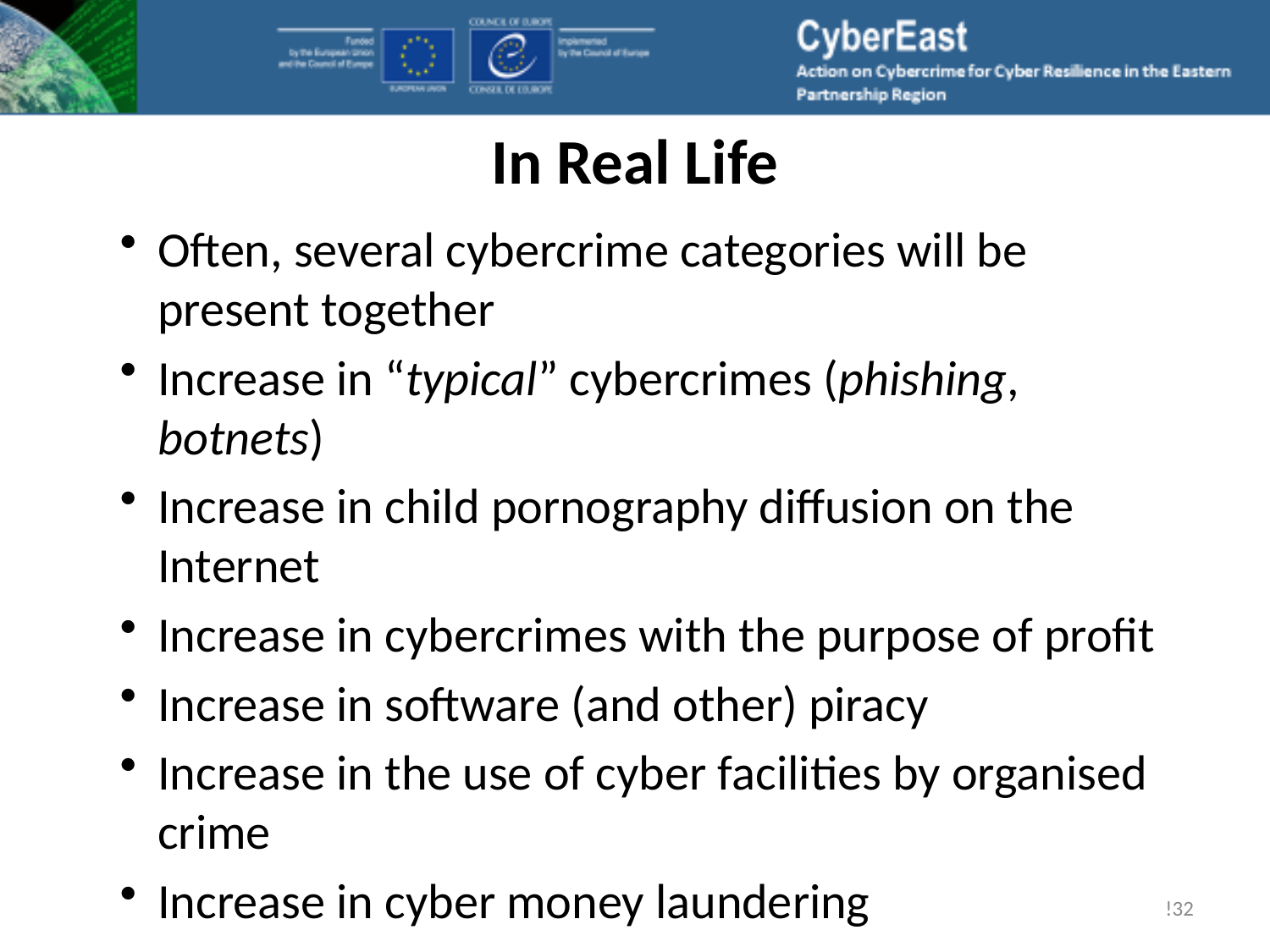

# In Real Life
Often, several cybercrime categories will be present together
Increase in “typical” cybercrimes (phishing, botnets)
Increase in child pornography diffusion on the Internet
Increase in cybercrimes with the purpose of profit
Increase in software (and other) piracy
Increase in the use of cyber facilities by organised crime
Increase in cyber money laundering
Increase in hate, racism, violence websites

!32